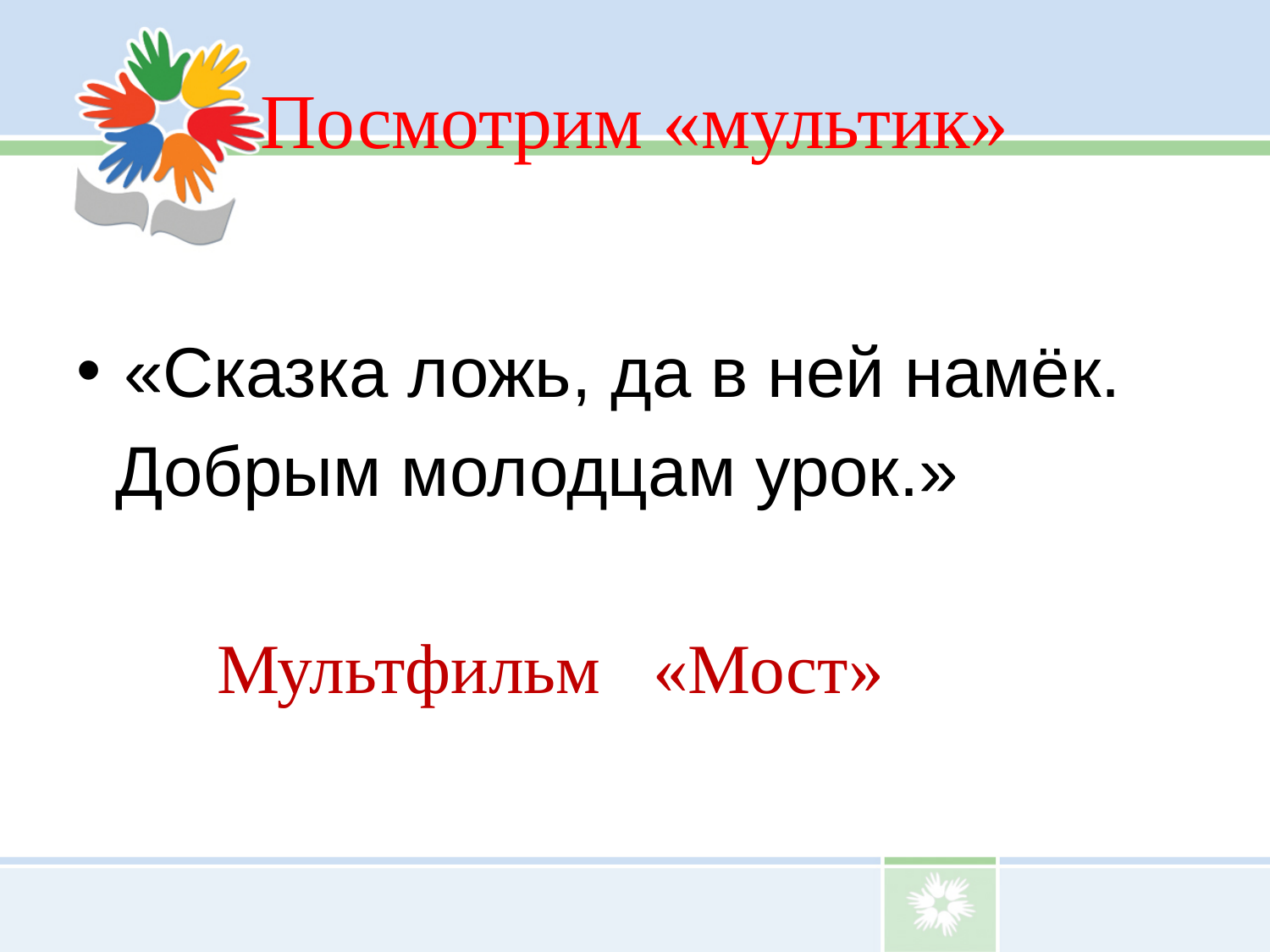

# Посмотрим «мультик»

«Сказка ложь, да в ней намёк.
  Добрым молодцам урок.»

        Мультфильм   «Мост»